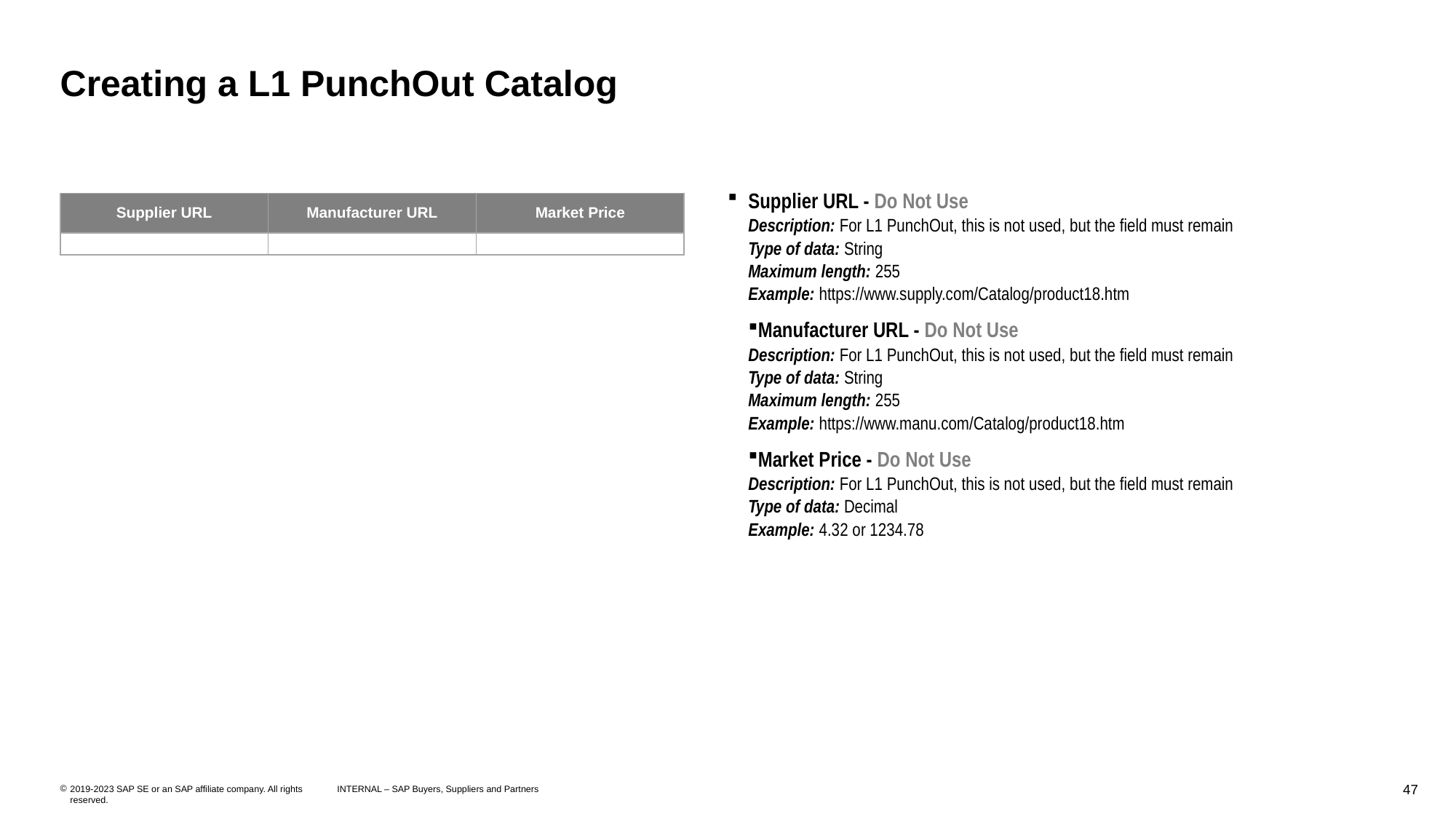

# Creating a L1 PunchOut Catalog
| Supplier URL | Manufacturer URL | Market Price |
| --- | --- | --- |
|  |  |  |
Supplier URL - Do Not Use
Description: For L1 PunchOut, this is not used, but the field must remain
Type of data: String
Maximum length: 255
Example: https://www.supply.com/Catalog/product18.htm
Manufacturer URL - Do Not Use
Description: For L1 PunchOut, this is not used, but the field must remain
Type of data: String
Maximum length: 255
Example: https://www.manu.com/Catalog/product18.htm
Market Price - Do Not Use
Description: For L1 PunchOut, this is not used, but the field must remain
Type of data: Decimal
Example: 4.32 or 1234.78